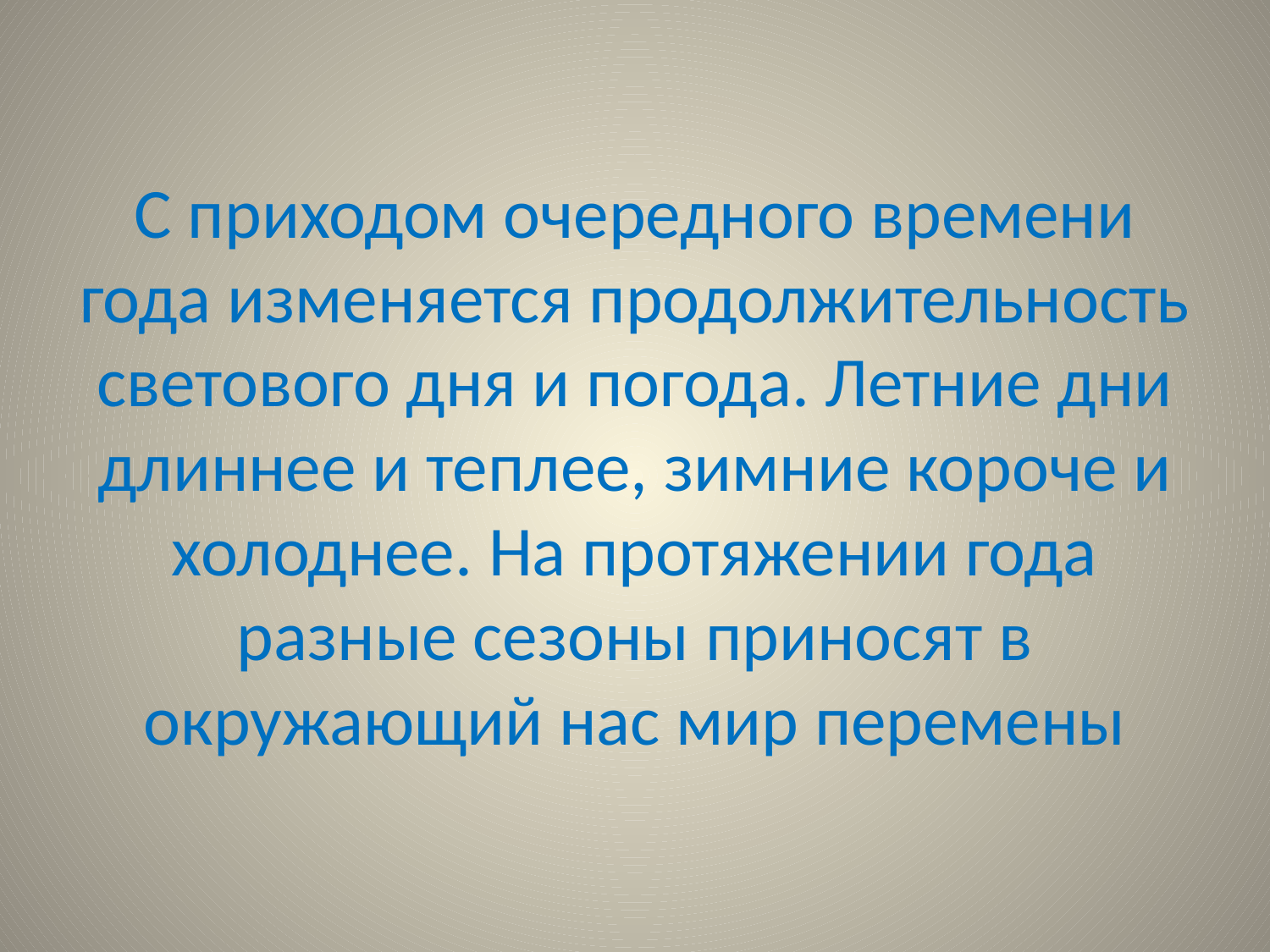

# С приходом очередного времени года изменяется продолжительность светового дня и погода. Летние дни длиннее и теплее, зимние короче и холоднее. На протяжении года разные сезоны приносят в окружающий нас мир перемены